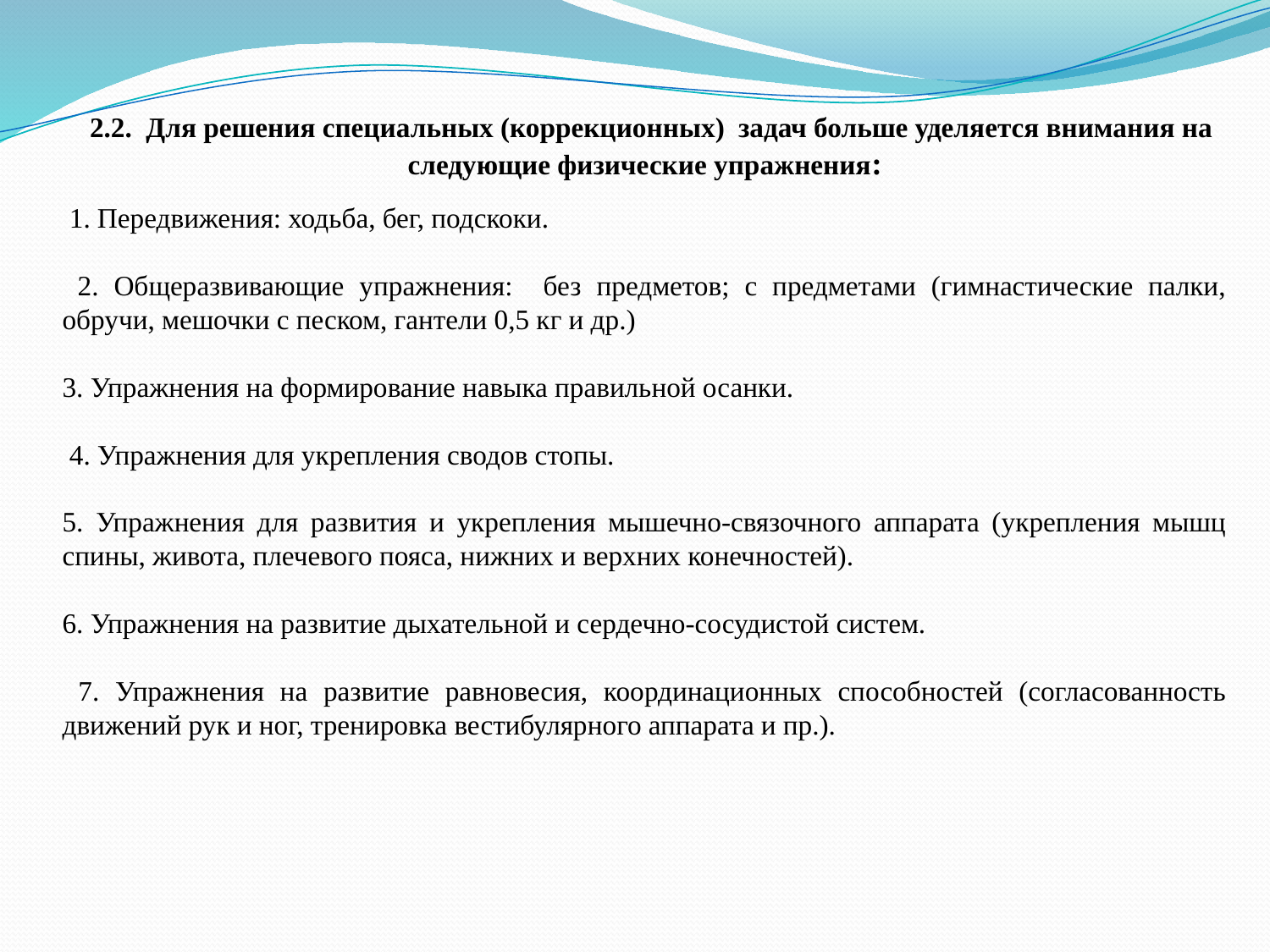

2.2.  Для решения специальных (коррекционных)  задач больше уделяется внимания на следующие физические упражнения:

 1. Передвижения: ходьба, бег, подскоки.

 2. Общеразвивающие упражнения:  без предметов; с предметами (гимнастические палки, обручи, мешочки с песком, гантели 0,5 кг и др.)

3. Упражнения на формирование навыка правильной осанки.

 4. Упражнения для укрепления сводов стопы.

5. Упражнения для развития и укрепления мышечно-связочного аппарата (укрепления мышц спины, живота, плечевого пояса, нижних и верхних конечностей).

6. Упражнения на развитие дыхательной и сердечно-сосудистой систем.

 7. Упражнения на развитие равновесия, координационных способностей (согласованность движений рук и ног, тренировка вестибулярного аппарата и пр.).